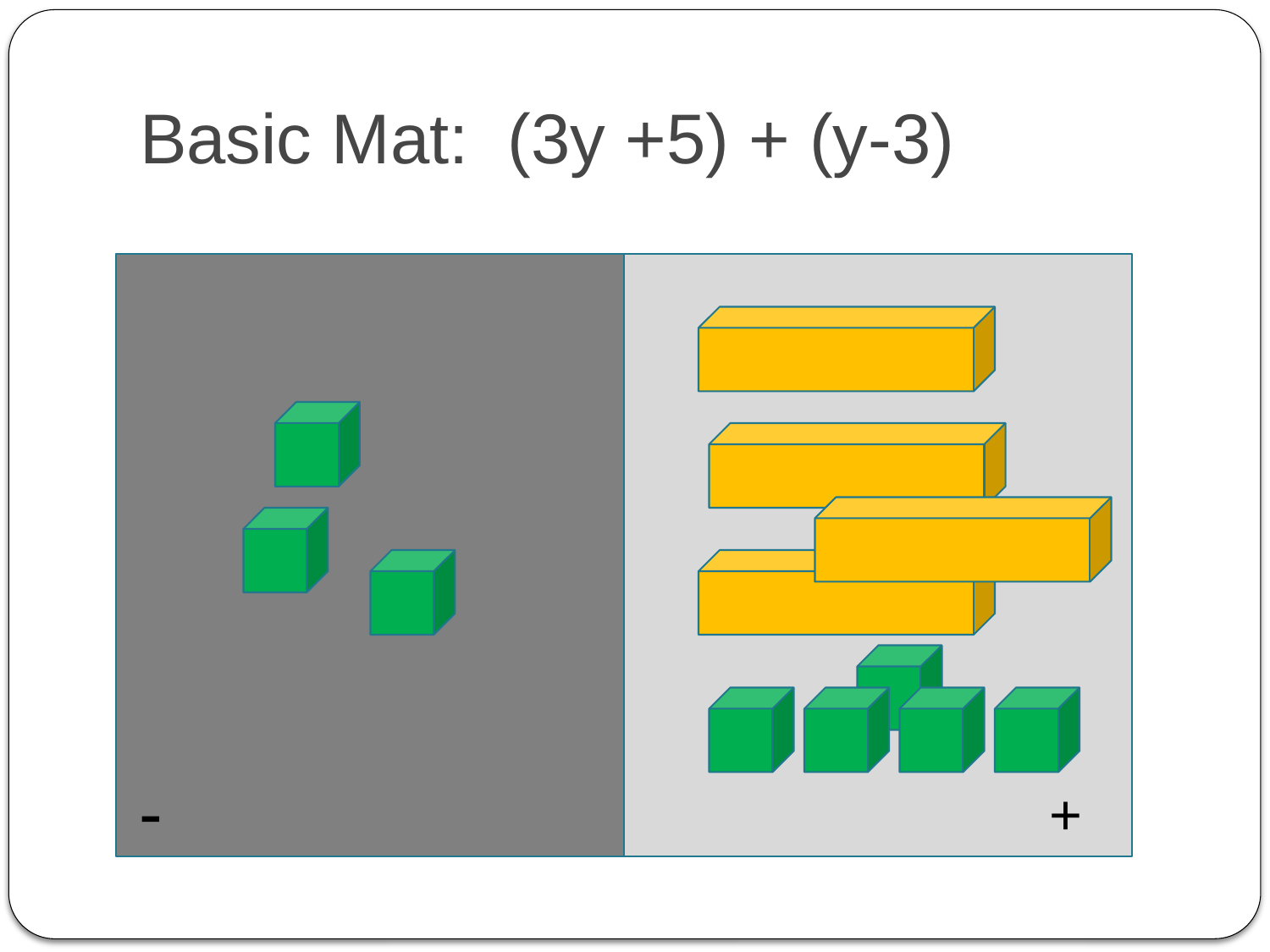

# Basic Mat:  (3y +5) + (y-3)

-
+